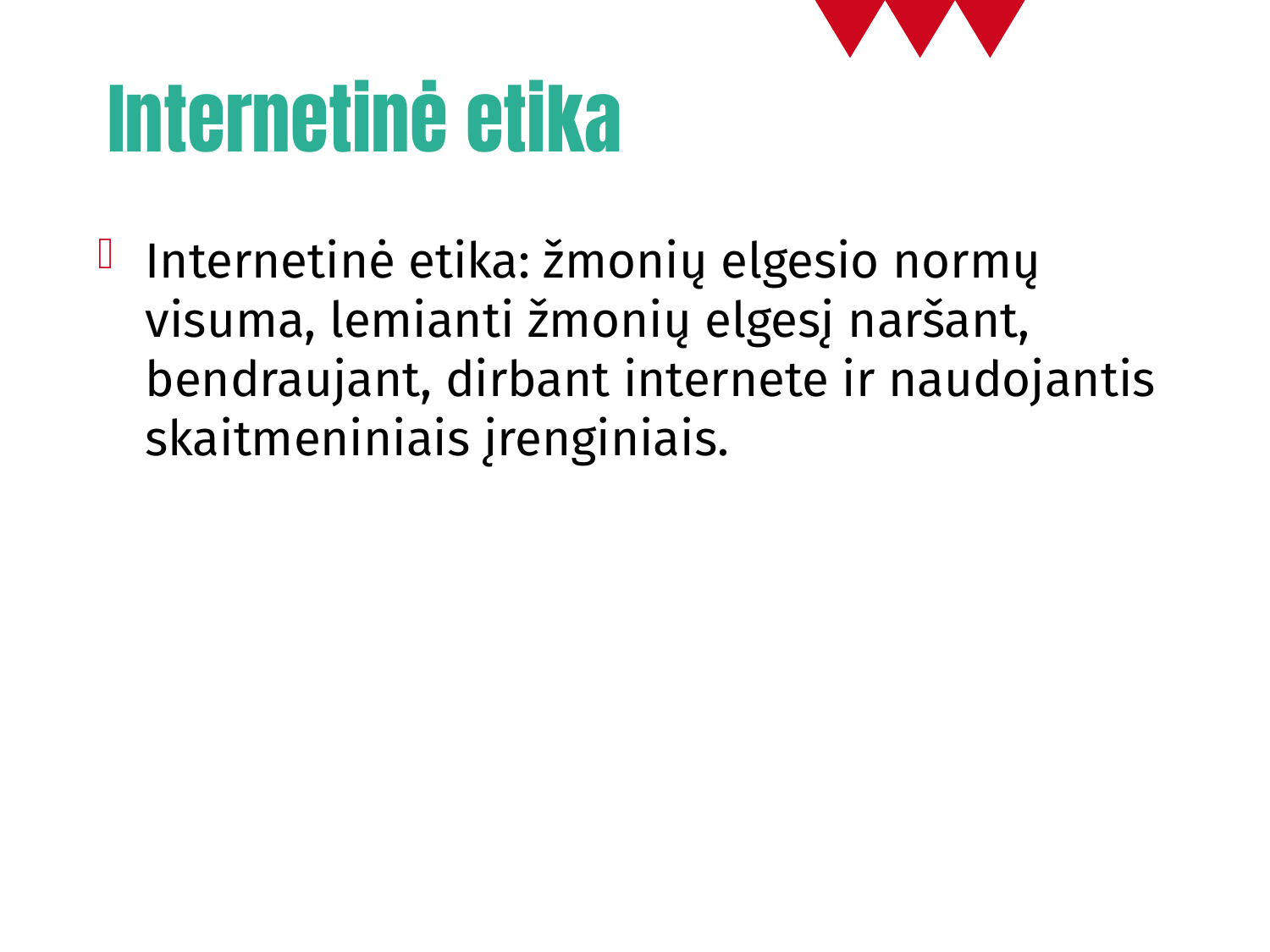

# Internetinė etika
Internetinė etika: žmonių elgesio normų visuma, lemianti žmonių elgesį naršant, bendraujant, dirbant internete ir naudojantis skaitmeniniais įrenginiais.